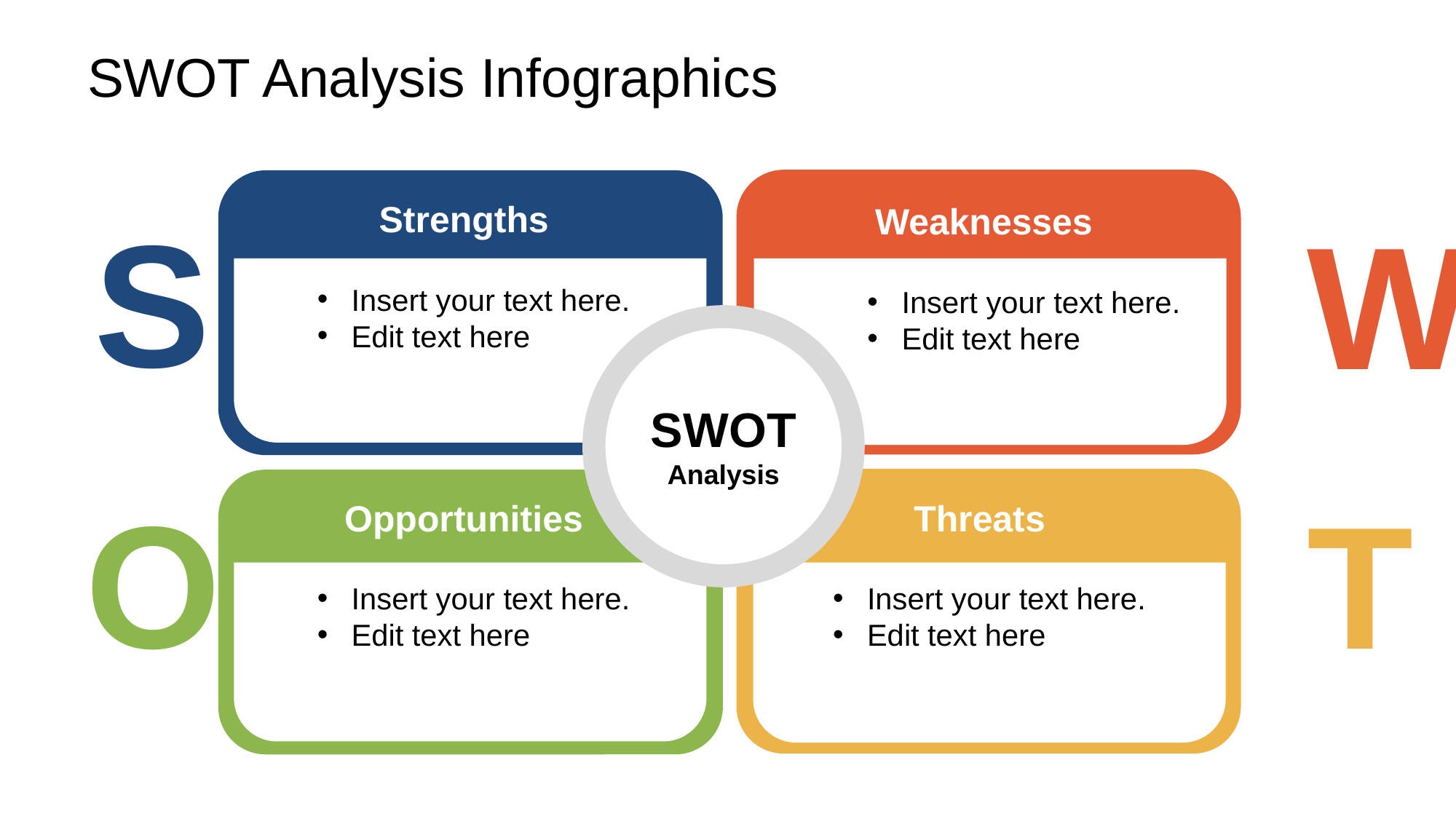

# SWOT Analysis Infographics

S
W
Strengths
Weaknesses

Insert your text here.
Edit text here
Insert your text here.
Edit text here

SWOT
Analysis
O

T

Opportunities
Threats

Insert your text here.
Edit text here
Insert your text here.
Edit text here